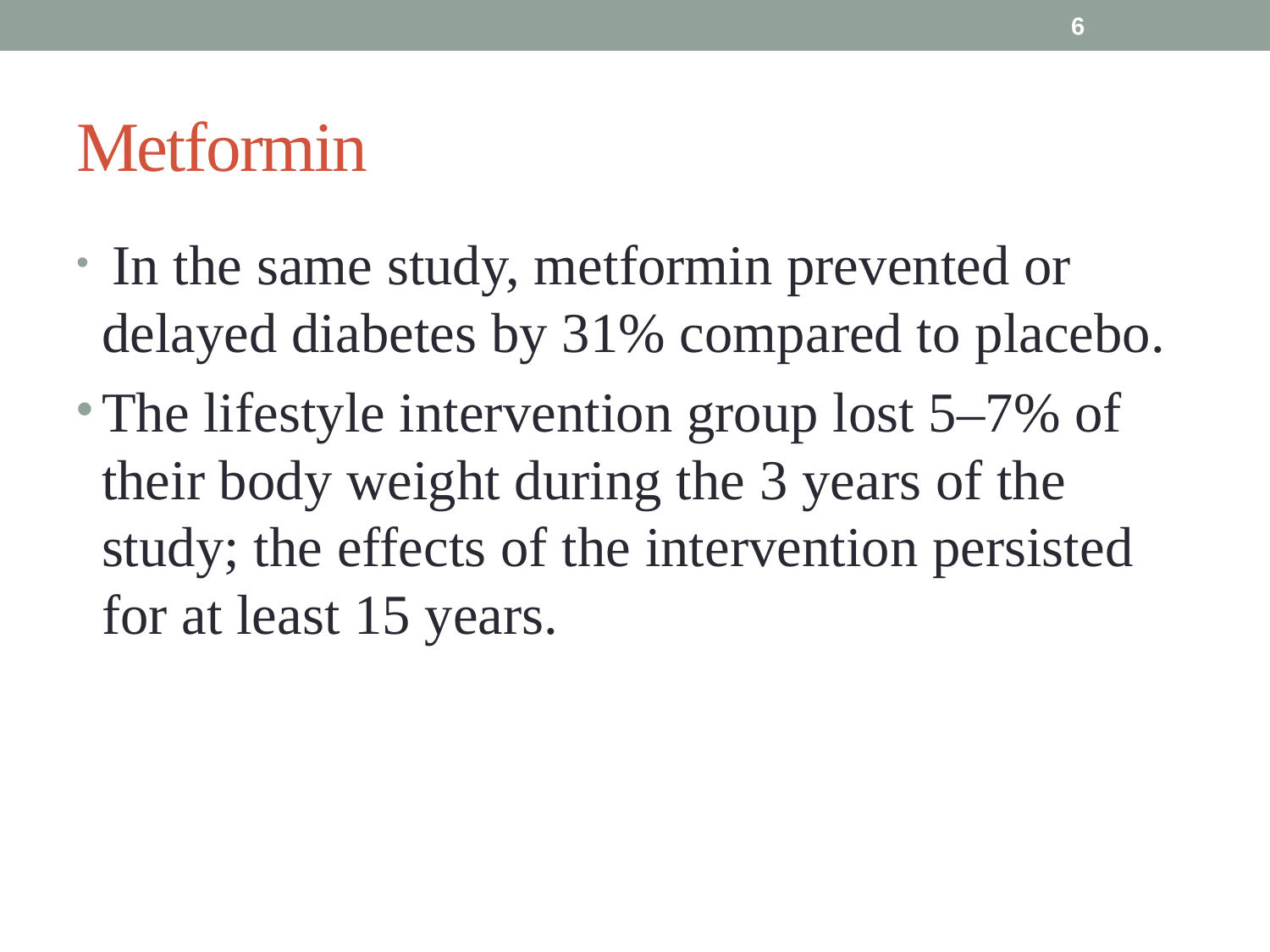

6
# Metformin
 In the same study, metformin prevented or delayed diabetes by 31% compared to placebo.
The lifestyle intervention group lost 5–7% of their body weight during the 3 years of the study; the effects of the intervention persisted for at least 15 years.